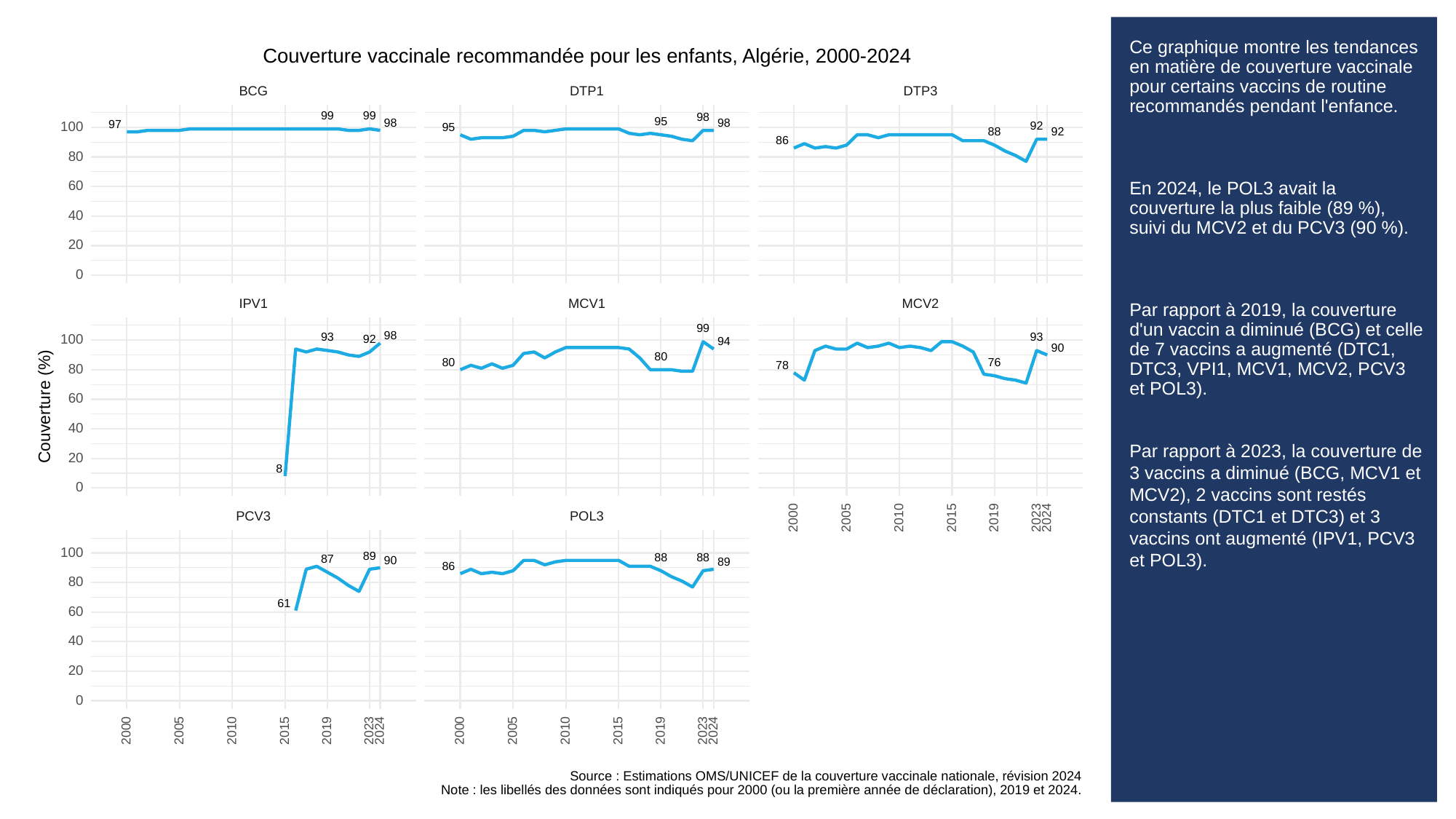

# Ce graphique montre les tendances en matière de couverture vaccinale pour certains vaccins de routine recommandés pendant l'enfance.

En 2024, le POL3 avait la couverture la plus faible (89 %), suivi du MCV2 et du PCV3 (90 %).

Par rapport à 2019, la couverture d'un vaccin a diminué (BCG) et celle de 7 vaccins a augmenté (DTC1, DTC3, VPI1, MCV1, MCV2, PCV3 et POL3).

Par rapport à 2023, la couverture de 3 vaccins a diminué (BCG, MCV1 et MCV2), 2 vaccins sont restés constants (DTC1 et DTC3) et 3 vaccins ont augmenté (IPV1, PCV3 et POL3).

Couverture vaccinale recommandée pour les enfants, Algérie, 2000-2024
BCG
DTP3
DTP1

99
99

98
95
98
98
97
100
92
95

92
88

86

80

60

40

20

0

MCV1
MCV2
IPV1

99

98
93
93
100
92
94

90
80

80
76
78
80

60
Couverture (%)

40

20

8

0

POL3
PCV3
2023
2000
2005
2010
2015
2019
2024

100
89

88
88
87
90
89

86

80

61
60

40

20

0

2023
2023
2000
2005
2010
2015
2019
2024
2000
2005
2010
2015
2019
2024
Source : Estimations OMS/UNICEF de la couverture vaccinale nationale, révision 2024
Note : les libellés des données sont indiqués pour 2000 (ou la première année de déclaration), 2019 et 2024.